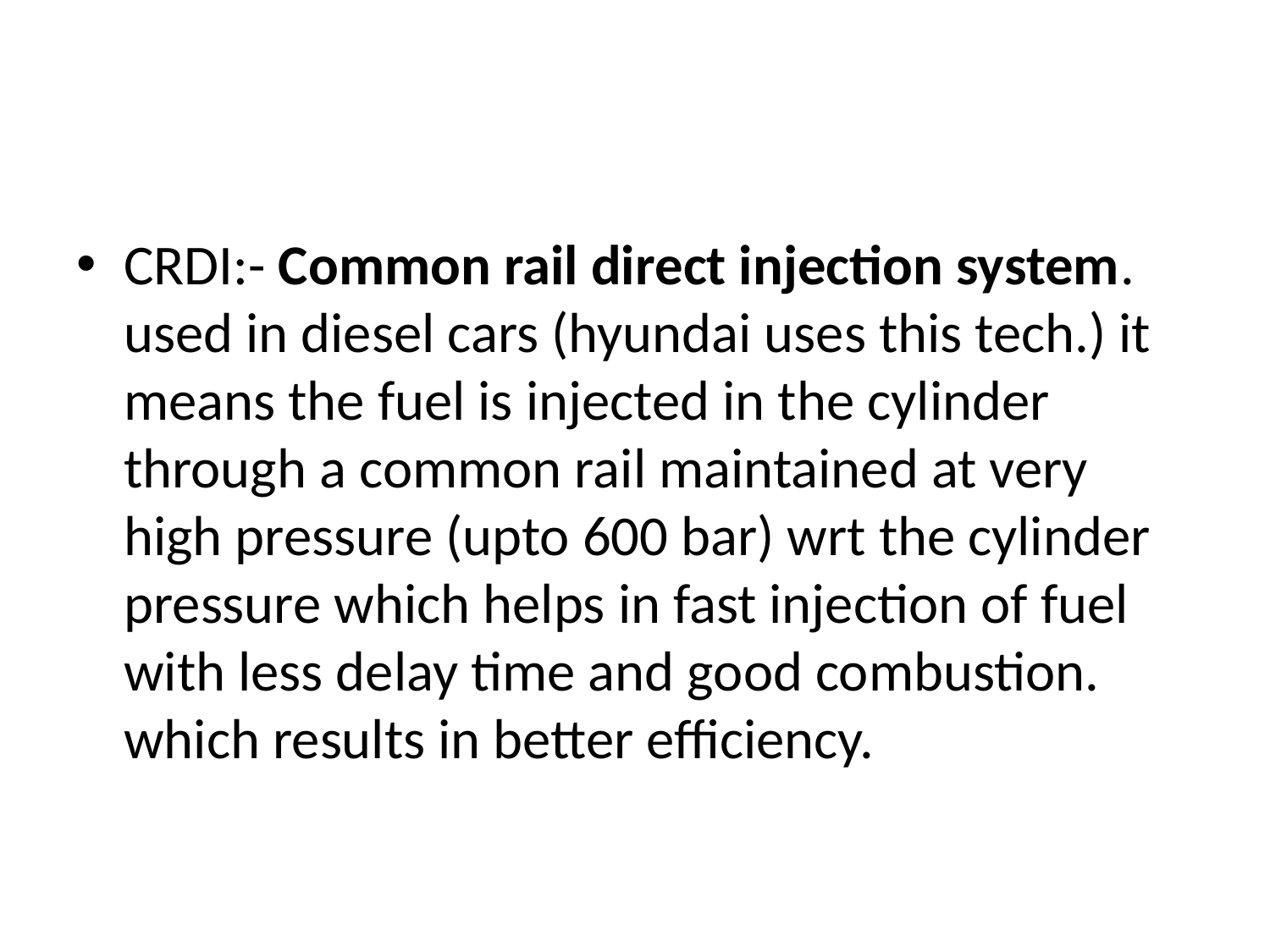

#
CRDI:- Common rail direct injection system. used in diesel cars (hyundai uses this tech.) it means the fuel is injected in the cylinder through a common rail maintained at very high pressure (upto 600 bar) wrt the cylinder pressure which helps in fast injection of fuel with less delay time and good combustion. which results in better efficiency.